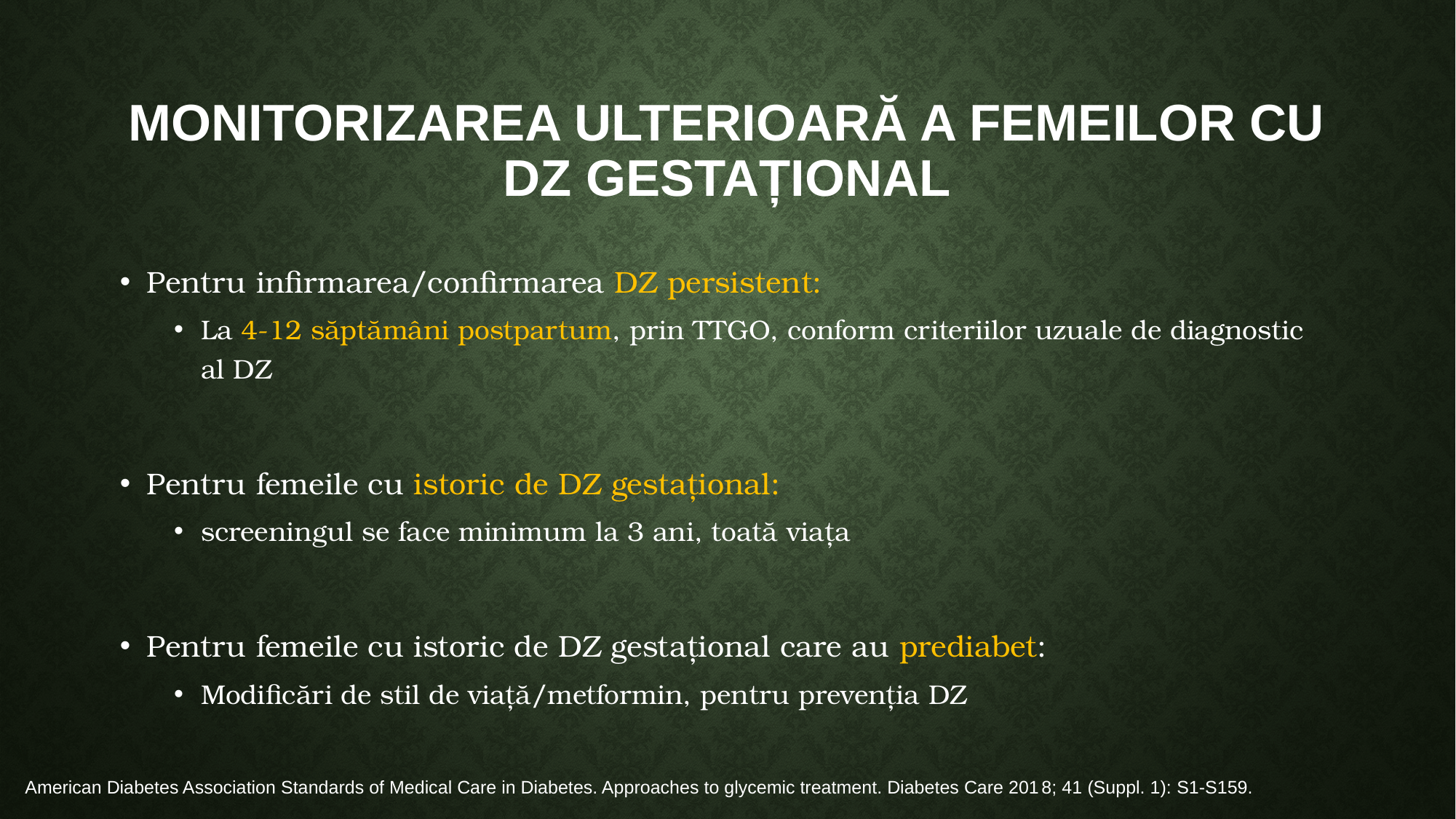

# Monitorizarea ulterioară a femeilor cu dz gestațional
Pentru infirmarea/confirmarea DZ persistent:
La 4-12 săptămâni postpartum, prin TTGO, conform criteriilor uzuale de diagnostic al DZ

Pentru femeile cu istoric de DZ gestațional:
screeningul se face minimum la 3 ani, toată viața

Pentru femeile cu istoric de DZ gestațional care au prediabet:
Modificări de stil de viață/metformin, pentru prevenția DZ
American Diabetes Association Standards of Medical Care in Diabetes. Approaches to glycemic treatment. Diabetes Care 2018; 41 (Suppl. 1): S1-S159.